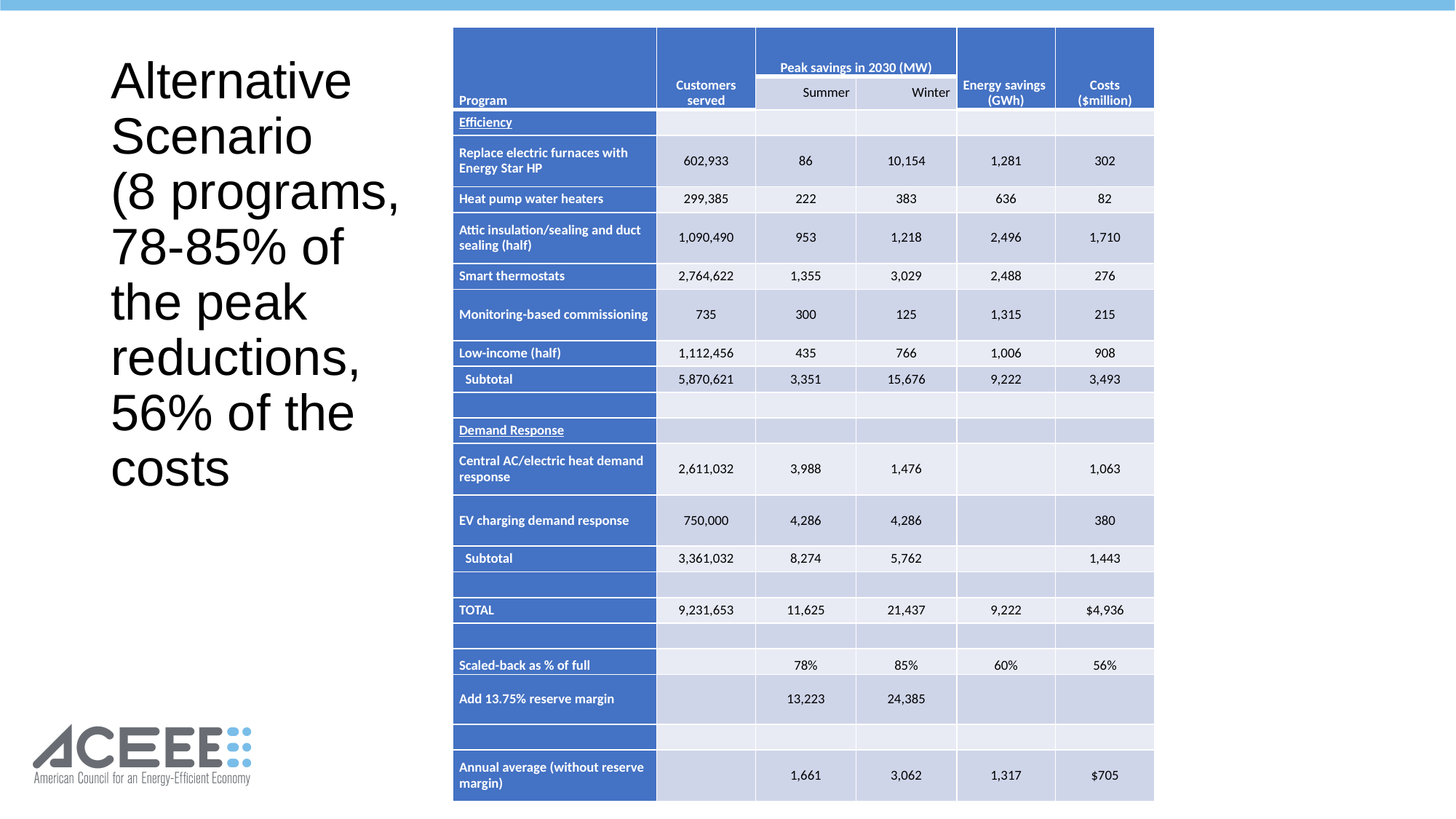

| Program | Customers served | Peak savings in 2030 (MW) |  | Energy savings (GWh) | Costs ($million) |
| --- | --- | --- | --- | --- | --- |
|  |  | Summer | Winter |  |  |
| Efficiency |  |  |  |  |  |
| Replace electric furnaces with Energy Star HP | 602,933 | 86 | 10,154 | 1,281 | 302 |
| Heat pump water heaters | 299,385 | 222 | 383 | 636 | 82 |
| Attic insulation/sealing and duct sealing (half) | 1,090,490 | 953 | 1,218 | 2,496 | 1,710 |
| Smart thermostats | 2,764,622 | 1,355 | 3,029 | 2,488 | 276 |
| Monitoring-based commissioning | 735 | 300 | 125 | 1,315 | 215 |
| Low-income (half) | 1,112,456 | 435 | 766 | 1,006 | 908 |
| Subtotal | 5,870,621 | 3,351 | 15,676 | 9,222 | 3,493 |
|  |  |  |  |  |  |
| Demand Response |  |  |  |  |  |
| Central AC/electric heat demand response | 2,611,032 | 3,988 | 1,476 |  | 1,063 |
| EV charging demand response | 750,000 | 4,286 | 4,286 |  | 380 |
| Subtotal | 3,361,032 | 8,274 | 5,762 |  | 1,443 |
|  |  |  |  |  |  |
| TOTAL | 9,231,653 | 11,625 | 21,437 | 9,222 | $4,936 |
|  |  |  |  |  |  |
| Scaled-back as % of full |  | 78% | 85% | 60% | 56% |
| Add 13.75% reserve margin |  | 13,223 | 24,385 |  |  |
|  |  |  |  |  |  |
| Annual average (without reserve margin) |  | 1,661 | 3,062 | 1,317 | $705 |
# Alternative Scenario    (8 programs, 78-85% of the peak reductions, 56% of the costs